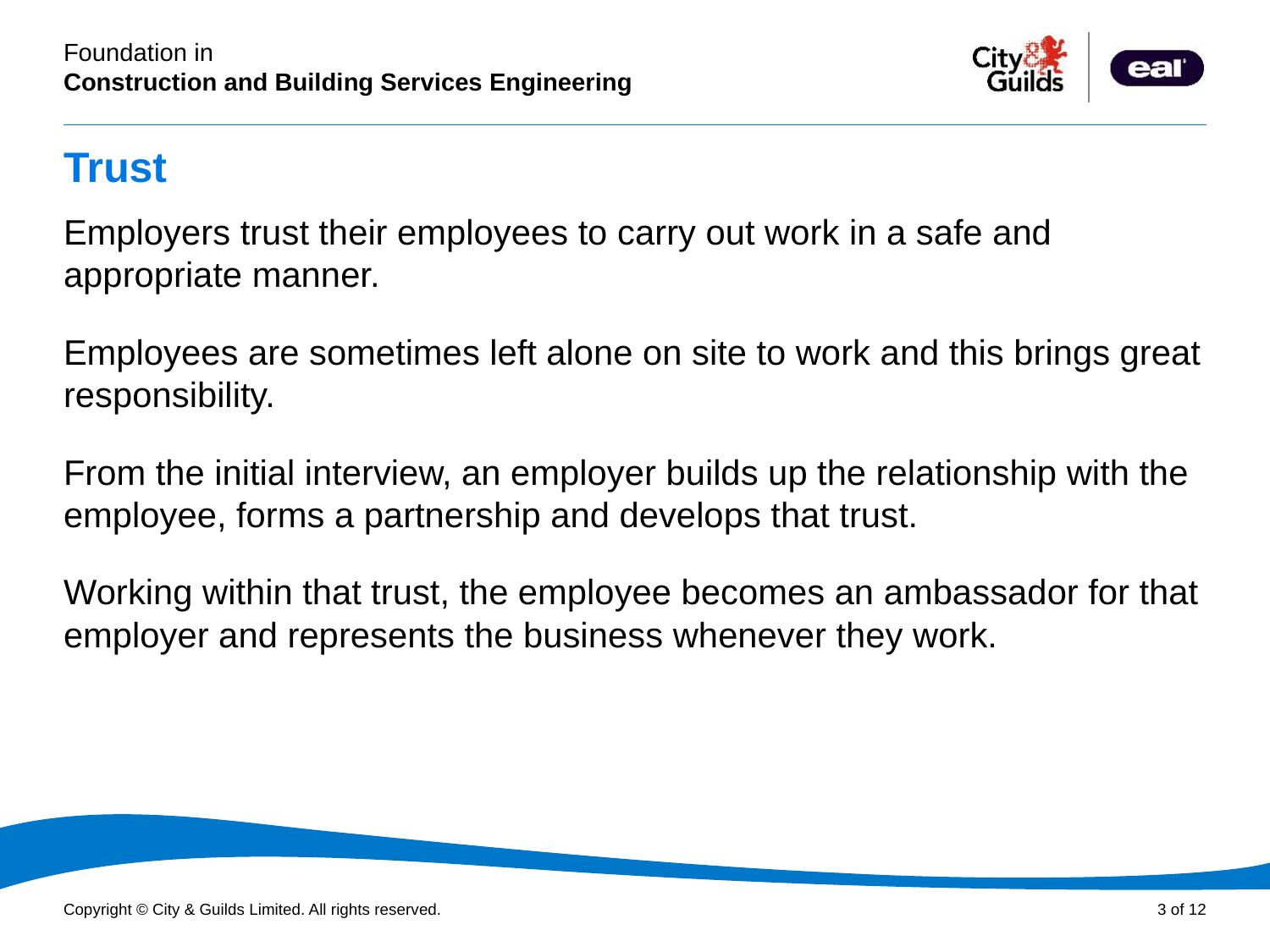

# Trust
Employers trust their employees to carry out work in a safe and appropriate manner.
Employees are sometimes left alone on site to work and this brings great responsibility.
From the initial interview, an employer builds up the relationship with the employee, forms a partnership and develops that trust.
Working within that trust, the employee becomes an ambassador for that employer and represents the business whenever they work.